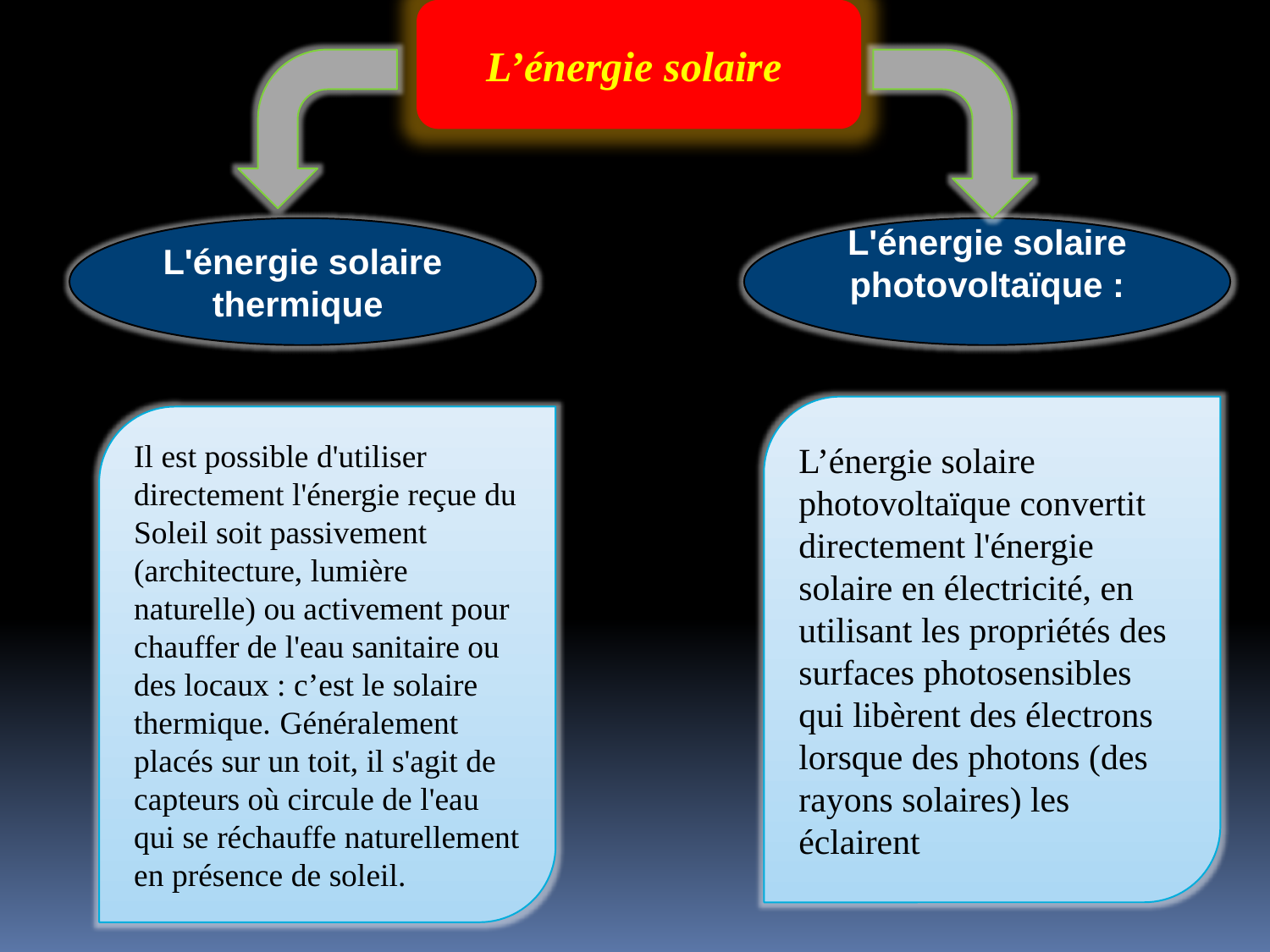

L’énergie solaire

L'énergie solaire thermique
L'énergie solaire photovoltaïque :

L’énergie solaire photovoltaïque convertit directement l'énergie solaire en électricité, en utilisant les propriétés des surfaces photosensibles qui libèrent des électrons lorsque des photons (des rayons solaires) les éclairent
Il est possible d'utiliser directement l'énergie reçue du Soleil soit passivement (architecture, lumière naturelle) ou activement pour chauffer de l'eau sanitaire ou des locaux : c’est le solaire thermique. Généralement placés sur un toit, il s'agit de capteurs où circule de l'eau qui se réchauffe naturellement en présence de soleil.